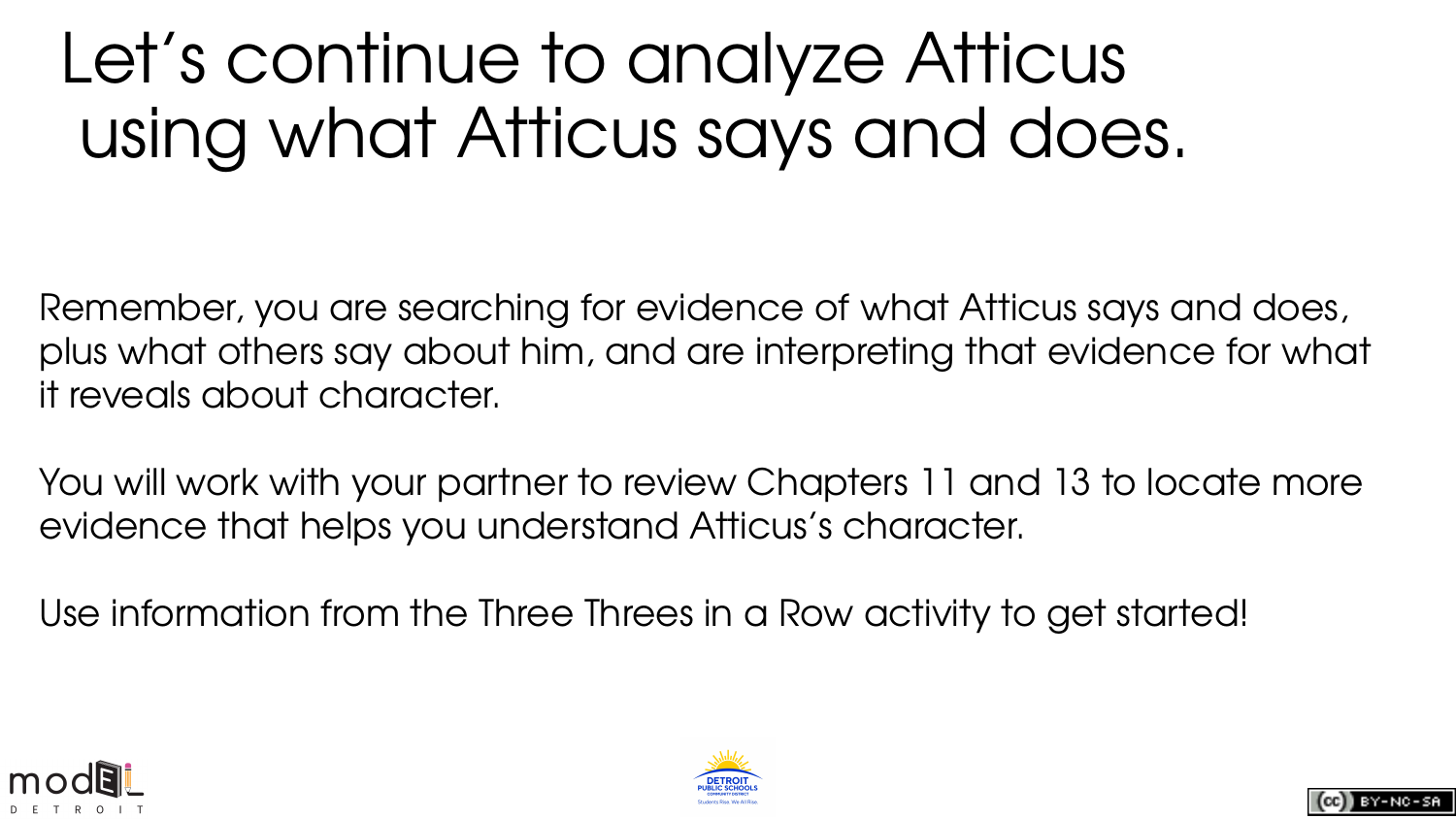

# Let’s continue to analyze Atticus
 using what Atticus says and does.
Remember, you are searching for evidence of what Atticus says and does, plus what others say about him, and are interpreting that evidence for what it reveals about character.

You will work with your partner to review Chapters 11 and 13 to locate more evidence that helps you understand Atticus’s character.

Use information from the Three Threes in a Row activity to get started!